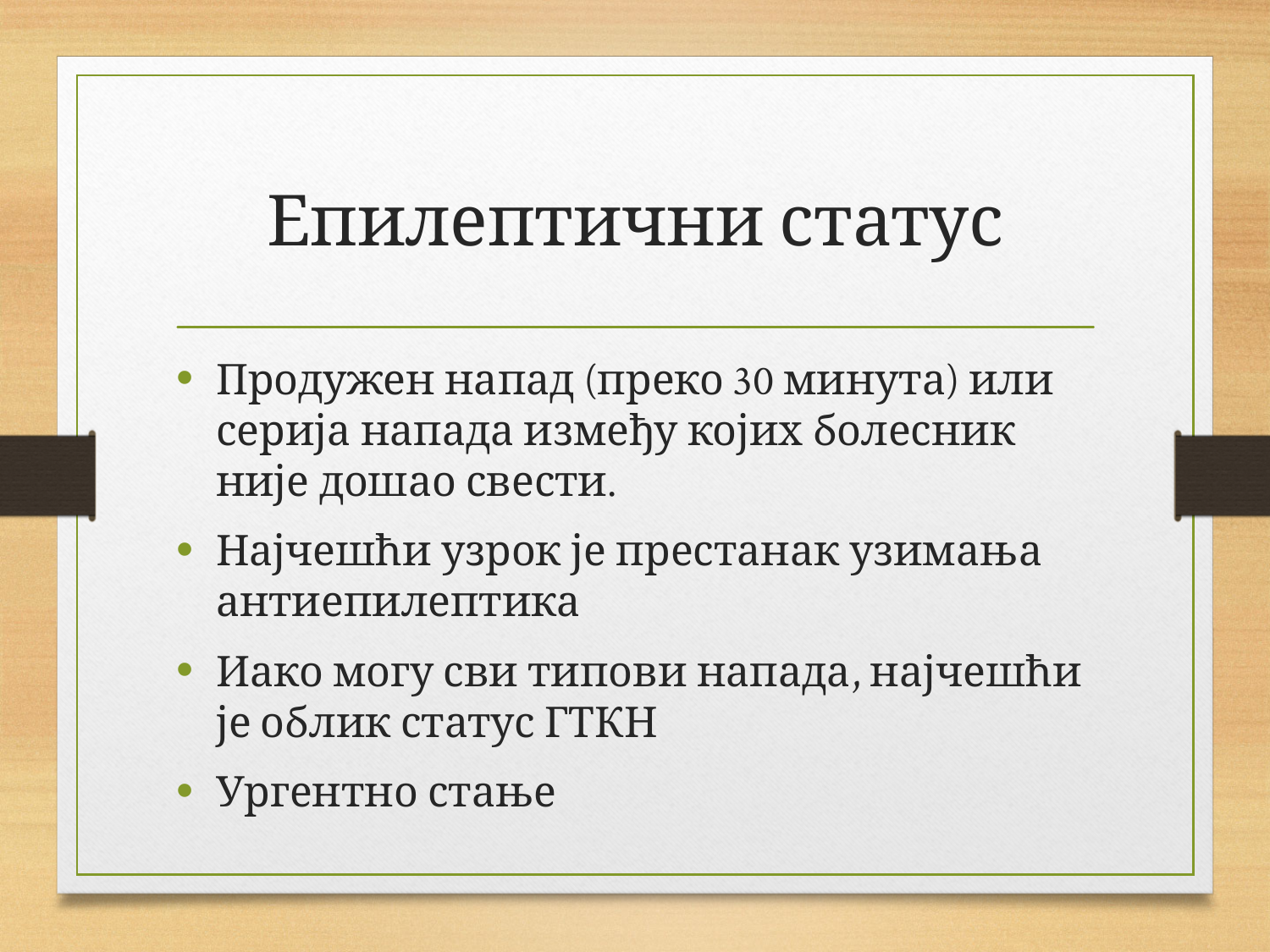

# Епилептични статус
Продужен напад (преко 30 минута) или серија напада између којих болесник није дошао свести.
Најчешћи узрок је престанак узимања антиепилептика
Иако могу сви типови напада, најчешћи је облик статус ГТКН
Ургентно стање